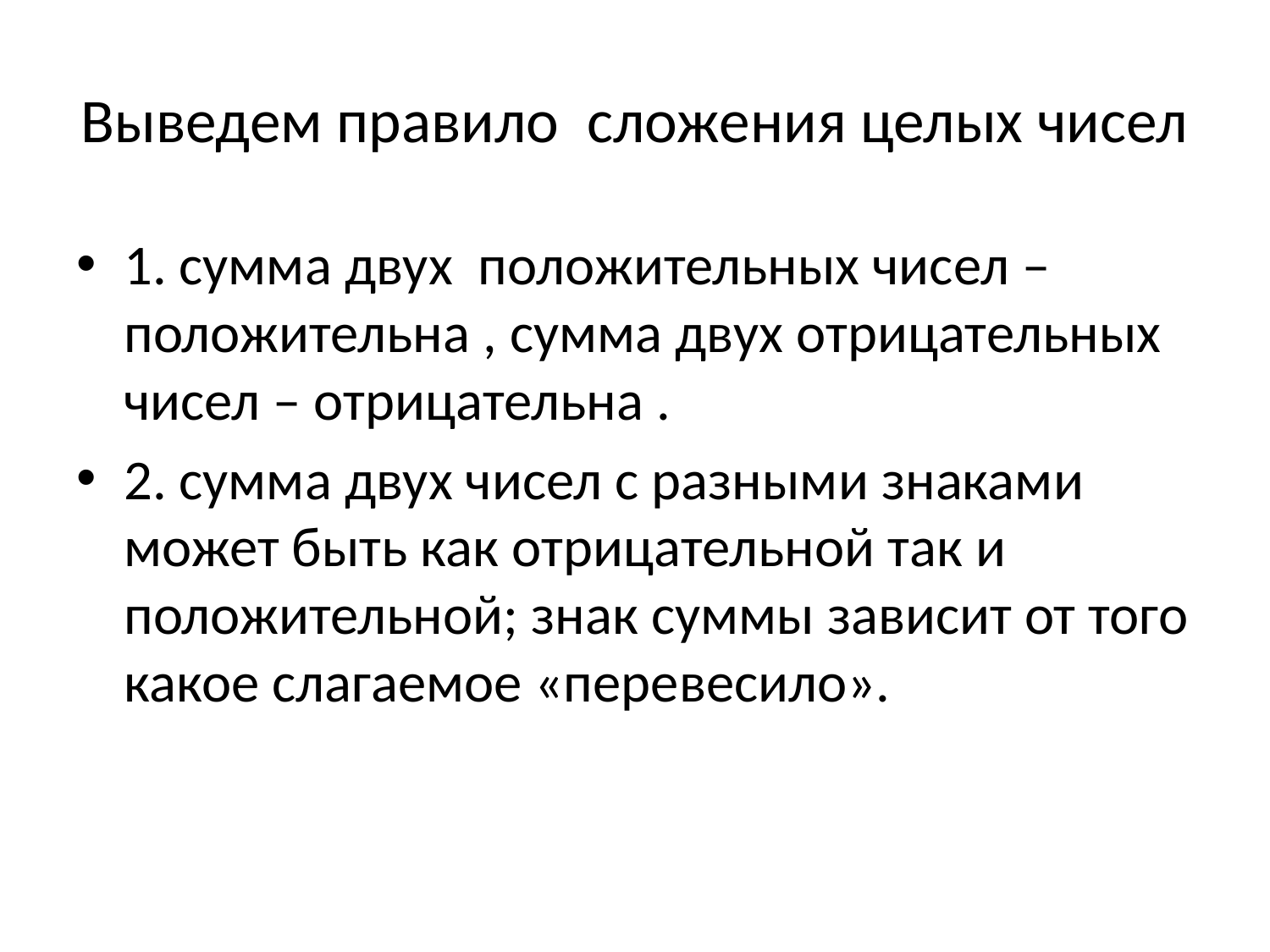

# Выведем правило  сложения целых чисел
1. сумма двух  положительных чисел –положительна , сумма двух отрицательных чисел – отрицательна .
2. сумма двух чисел с разными знаками может быть как отрицательной так и положительной; знак суммы зависит от того какое слагаемое «перевесило».